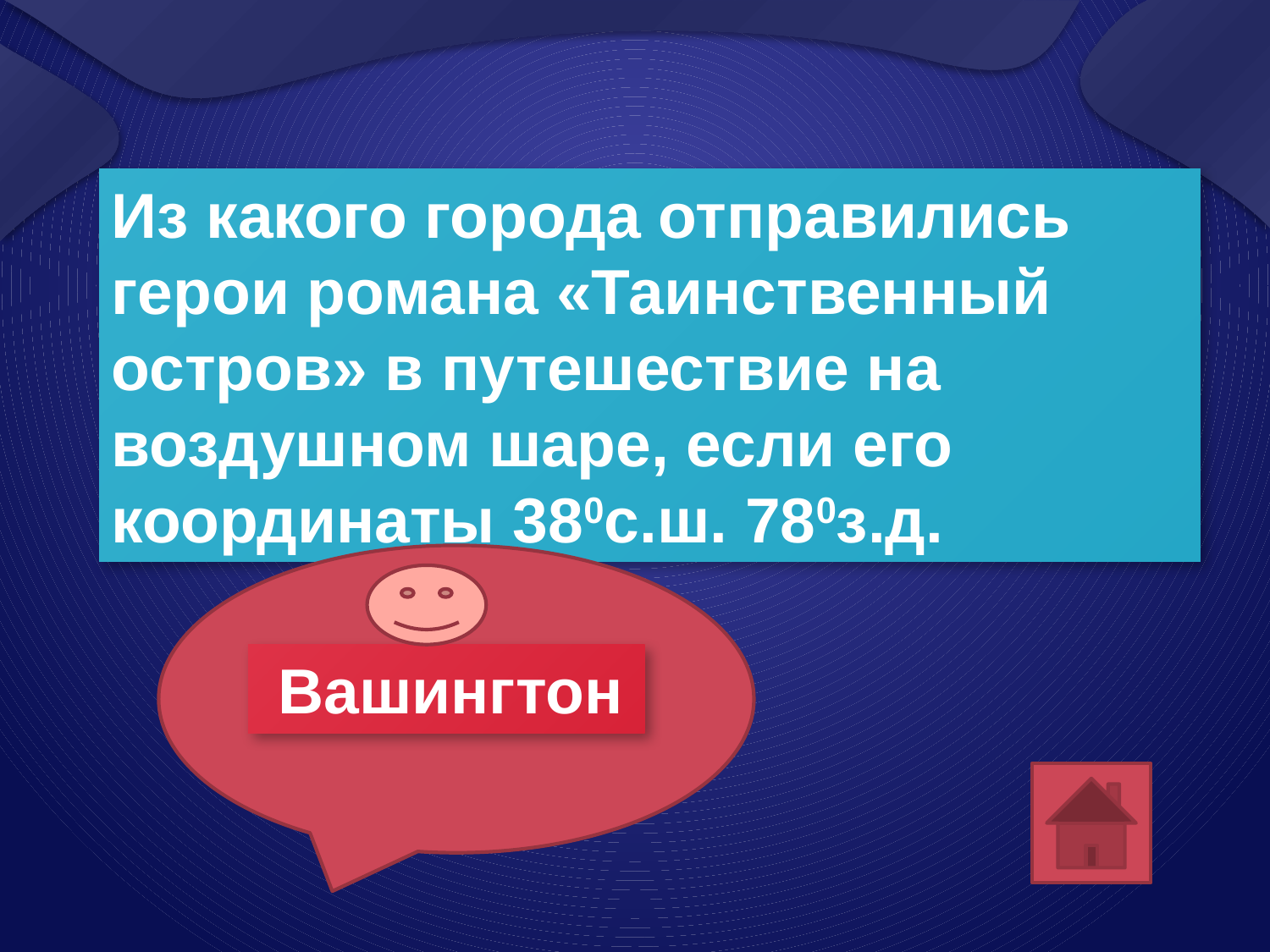

Из какого города отправились герои романа «Таинственный остров» в путешествие на воздушном шаре, если его координаты 380с.ш. 780з.д.

 Вашингтон